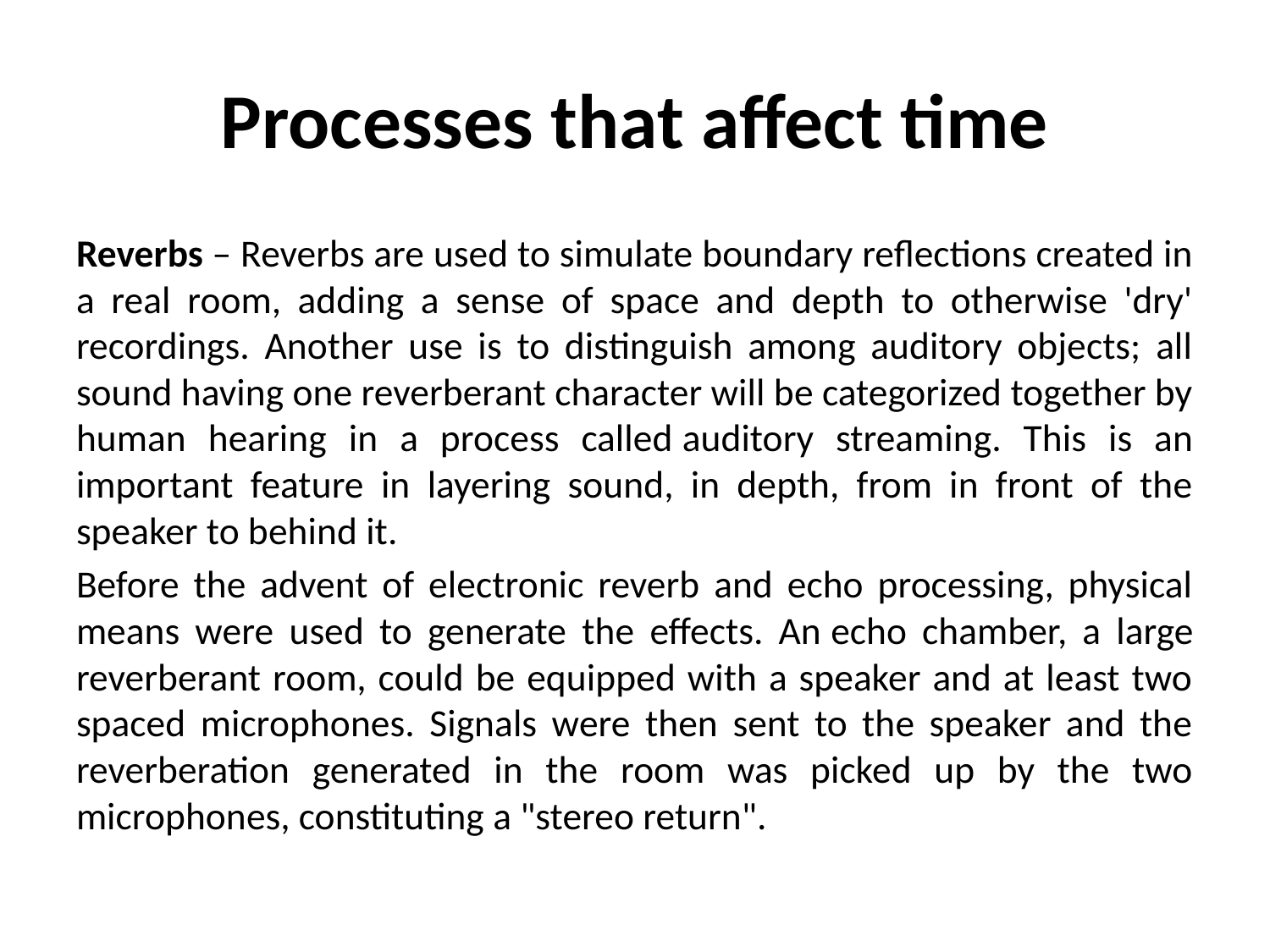

# Processes that affect time
Reverbs – Reverbs are used to simulate boundary reflections created in a real room, adding a sense of space and depth to otherwise 'dry' recordings. Another use is to distinguish among auditory objects; all sound having one reverberant character will be categorized together by human hearing in a process called auditory streaming. This is an important feature in layering sound, in depth, from in front of the speaker to behind it.
Before the advent of electronic reverb and echo processing, physical means were used to generate the effects. An echo chamber, a large reverberant room, could be equipped with a speaker and at least two spaced microphones. Signals were then sent to the speaker and the reverberation generated in the room was picked up by the two microphones, constituting a "stereo return".